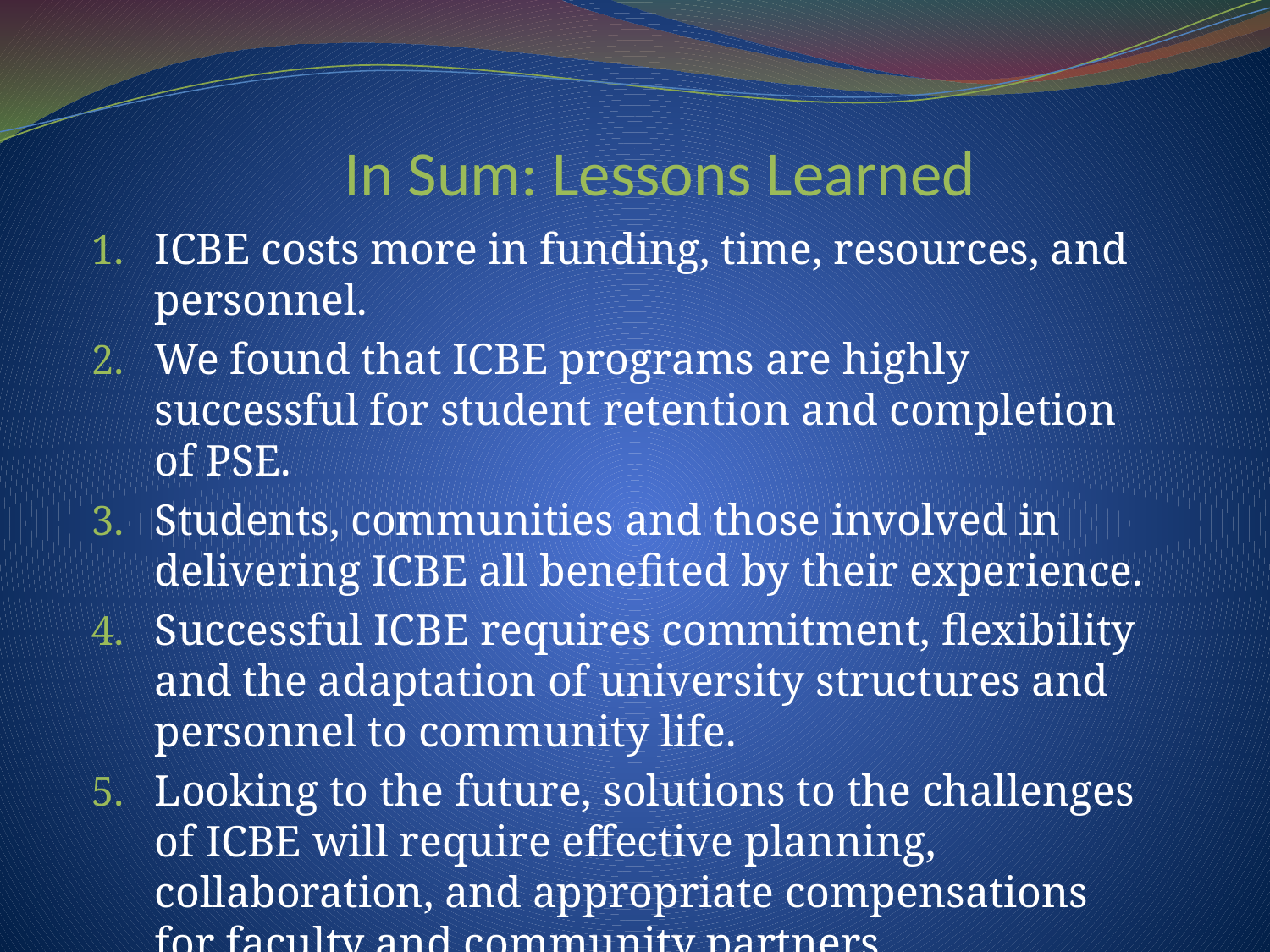

In Sum: Lessons Learned
ICBE costs more in funding, time, resources, and personnel.
We found that ICBE programs are highly successful for student retention and completion of PSE.
Students, communities and those involved in delivering ICBE all benefited by their experience.
Successful ICBE requires commitment, flexibility and the adaptation of university structures and personnel to community life.
Looking to the future, solutions to the challenges of ICBE will require effective planning, collaboration, and appropriate compensations for faculty and community partners.